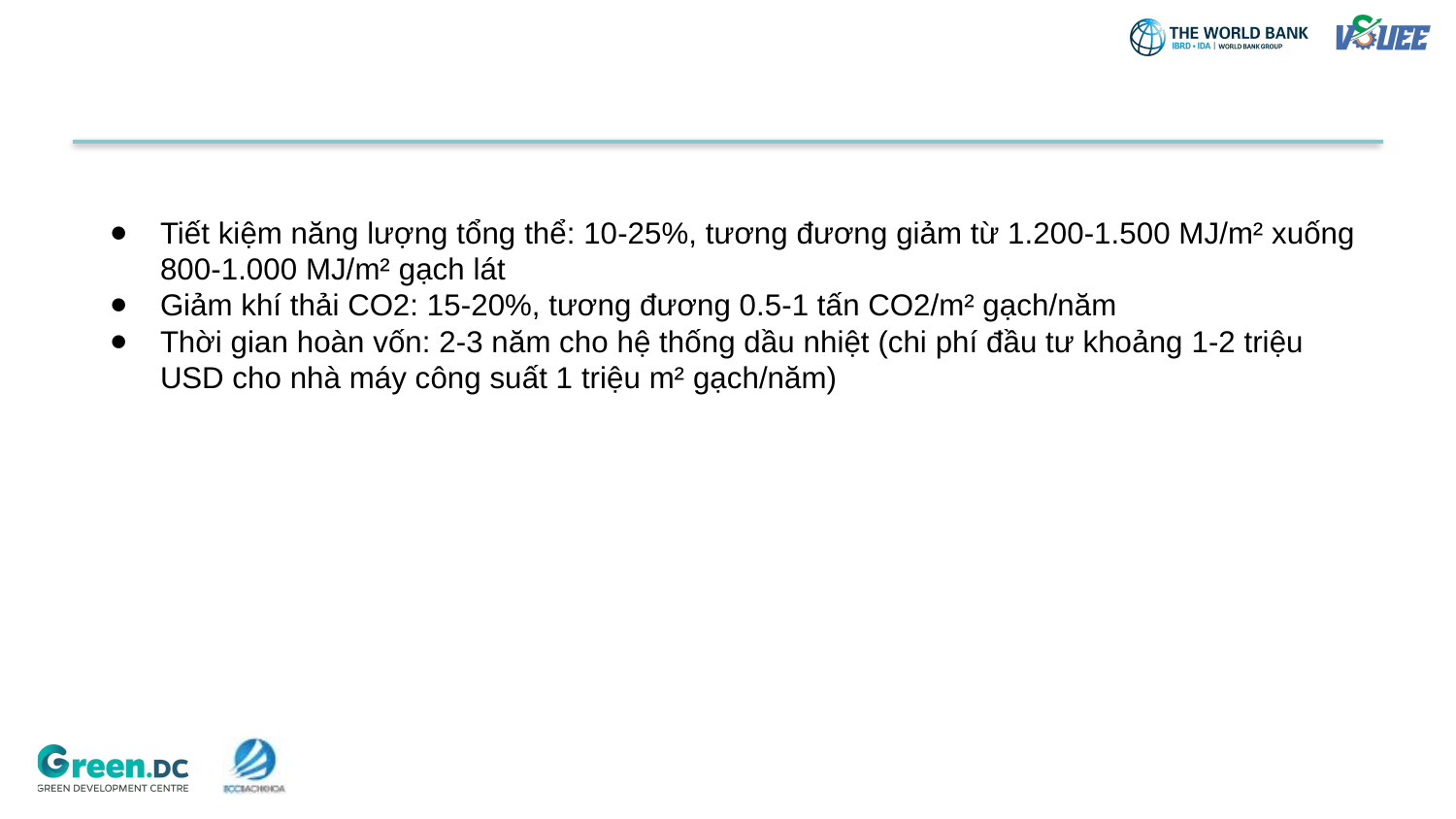

#
Tiết kiệm năng lượng tổng thể: 10-25%, tương đương giảm từ 1.200-1.500 MJ/m² xuống 800-1.000 MJ/m² gạch lát
Giảm khí thải CO2: 15-20%, tương đương 0.5-1 tấn CO2/m² gạch/năm
Thời gian hoàn vốn: 2-3 năm cho hệ thống dầu nhiệt (chi phí đầu tư khoảng 1-2 triệu USD cho nhà máy công suất 1 triệu m² gạch/năm)